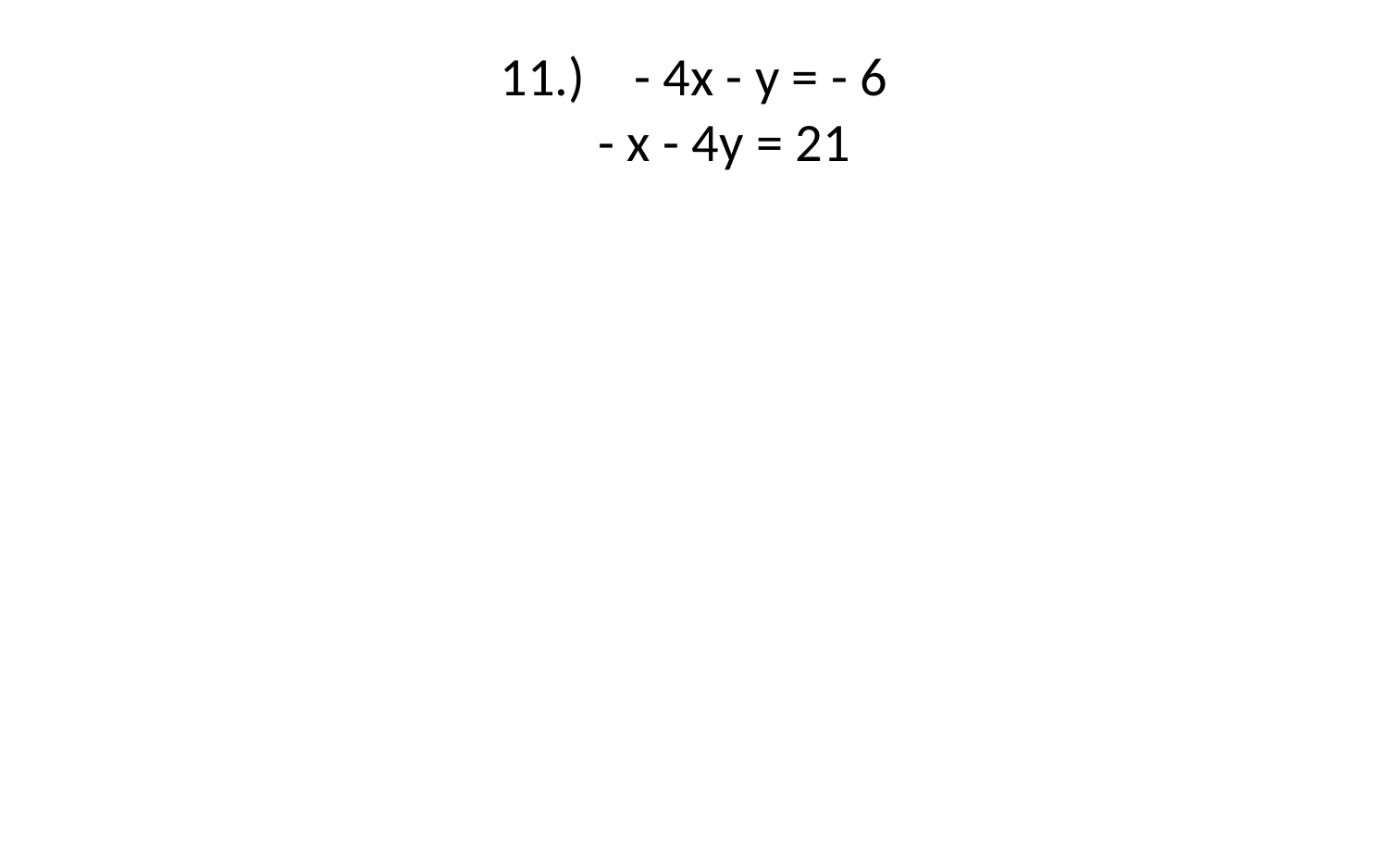

# 11.)    - 4x - y = - 6       - x - 4y = 21